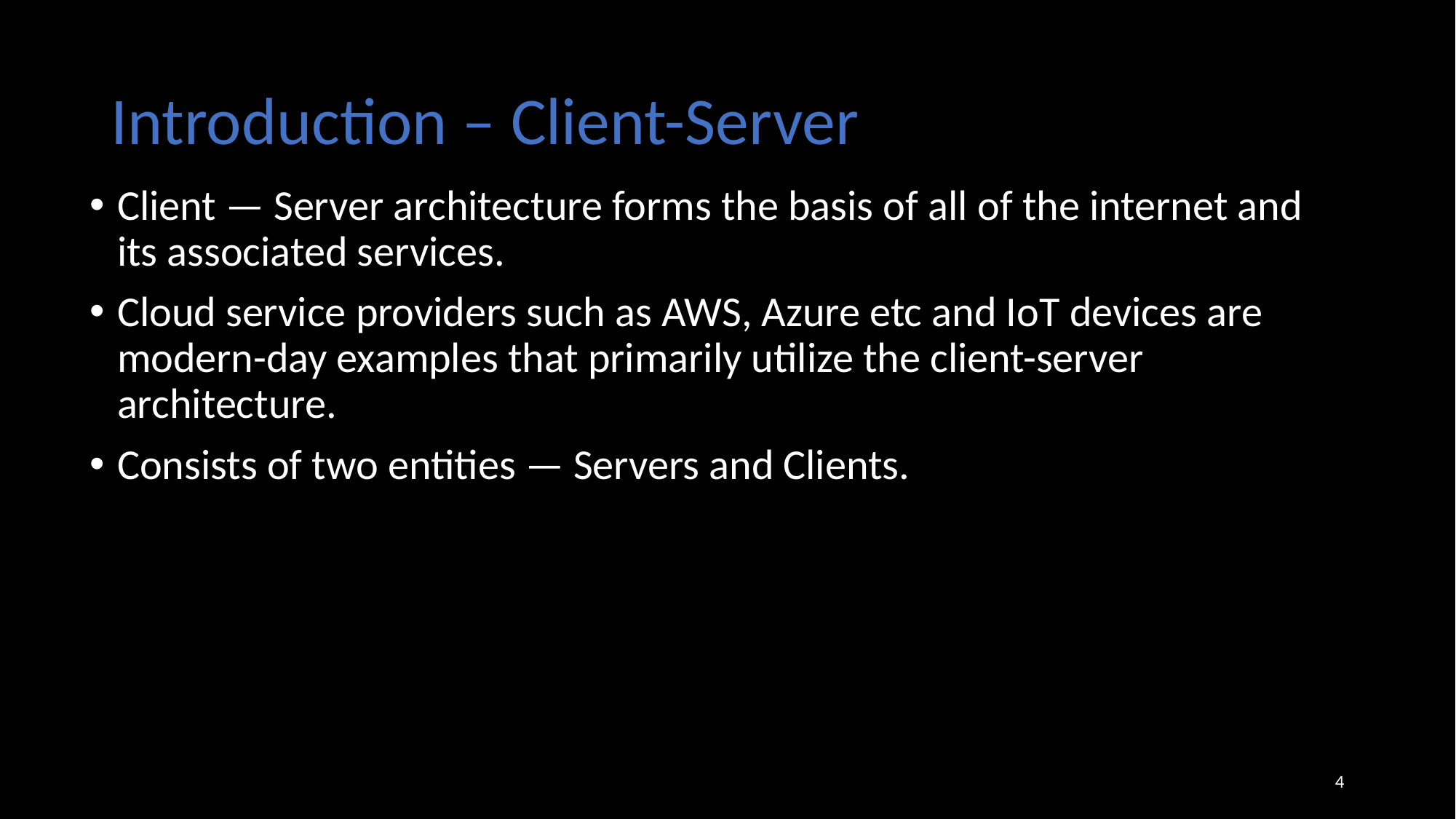

# Introduction – Client-Server
Client — Server architecture forms the basis of all of the internet and its associated services.
Cloud service providers such as AWS, Azure etc and IoT devices are modern-day examples that primarily utilize the client-server architecture.
Consists of two entities — Servers and Clients.

4